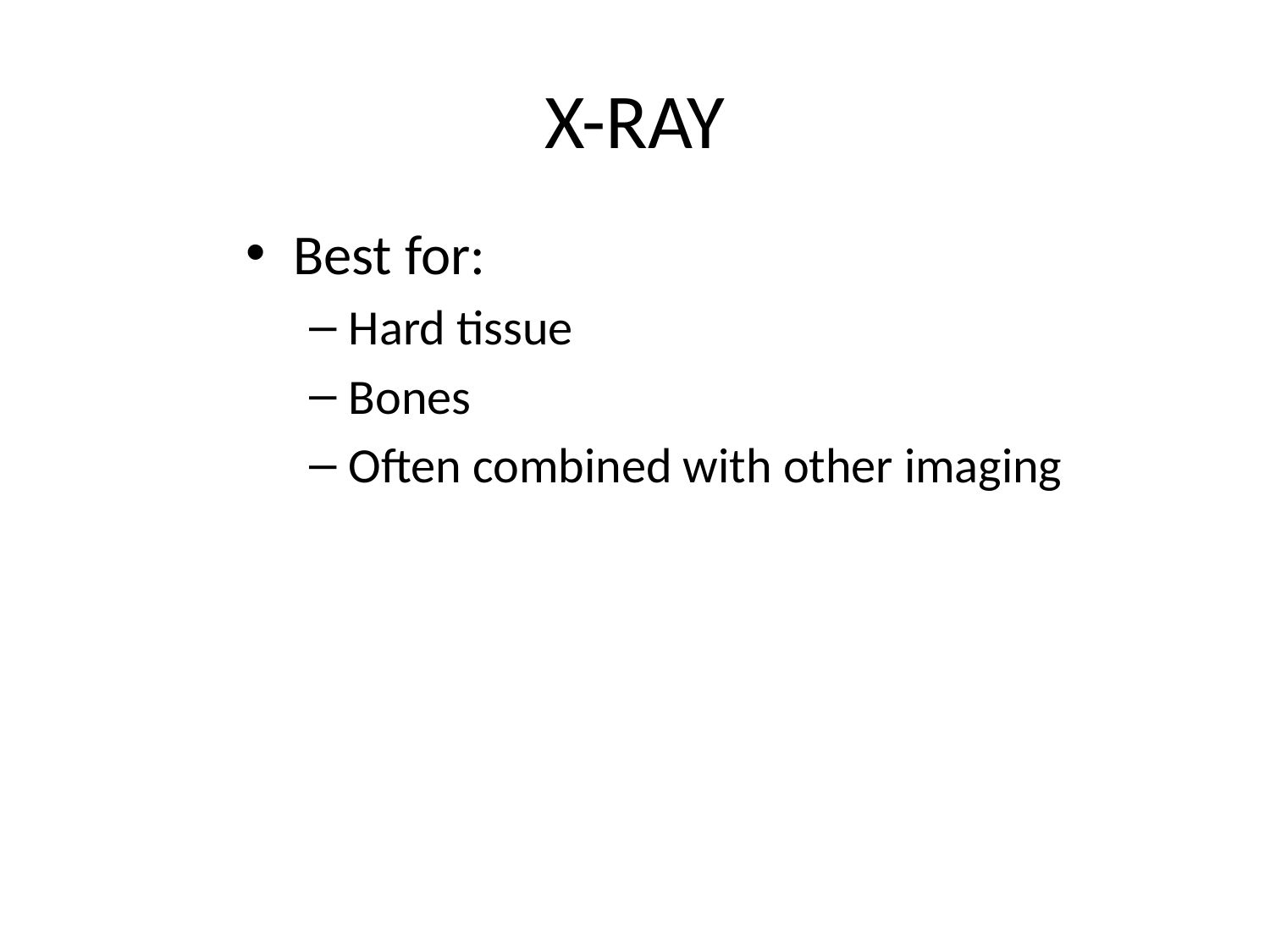

# X-RAY
Best for:
Hard tissue
Bones
Often combined with other imaging